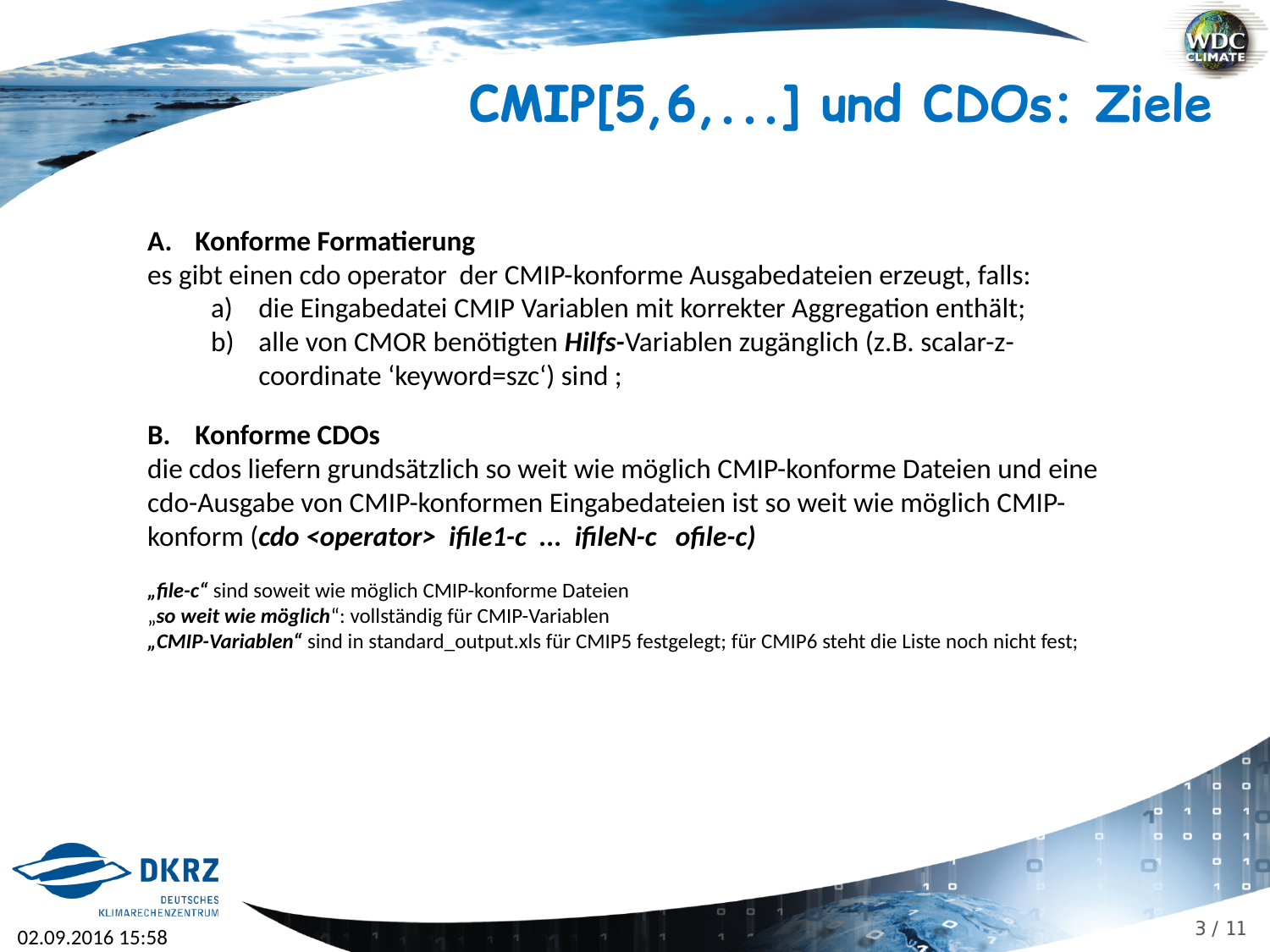

CMIP[5,6,...] und CDOs: Ziele
Konforme Formatierung
es gibt einen cdo operator  der CMIP-konforme Ausgabedateien erzeugt, falls:
die Eingabedatei CMIP Variablen mit korrekter Aggregation enthält;
alle von CMOR benötigten Hilfs-Variablen zugänglich (z.B. scalar-z-coordinate ‘keyword=szc‘) sind ;
Konforme CDOs
die cdos liefern grundsätzlich so weit wie möglich CMIP-konforme Dateien und eine cdo-Ausgabe von CMIP-konformen Eingabedateien ist so weit wie möglich CMIP-konform (cdo <operator>  ifile1-c  ...  ifileN-c   ofile-c)

„file-c“ sind soweit wie möglich CMIP-konforme Dateien
„so weit wie möglich“: vollständig für CMIP-Variablen
„CMIP-Variablen“ sind in standard_output.xls für CMIP5 festgelegt; für CMIP6 steht die Liste noch nicht fest;